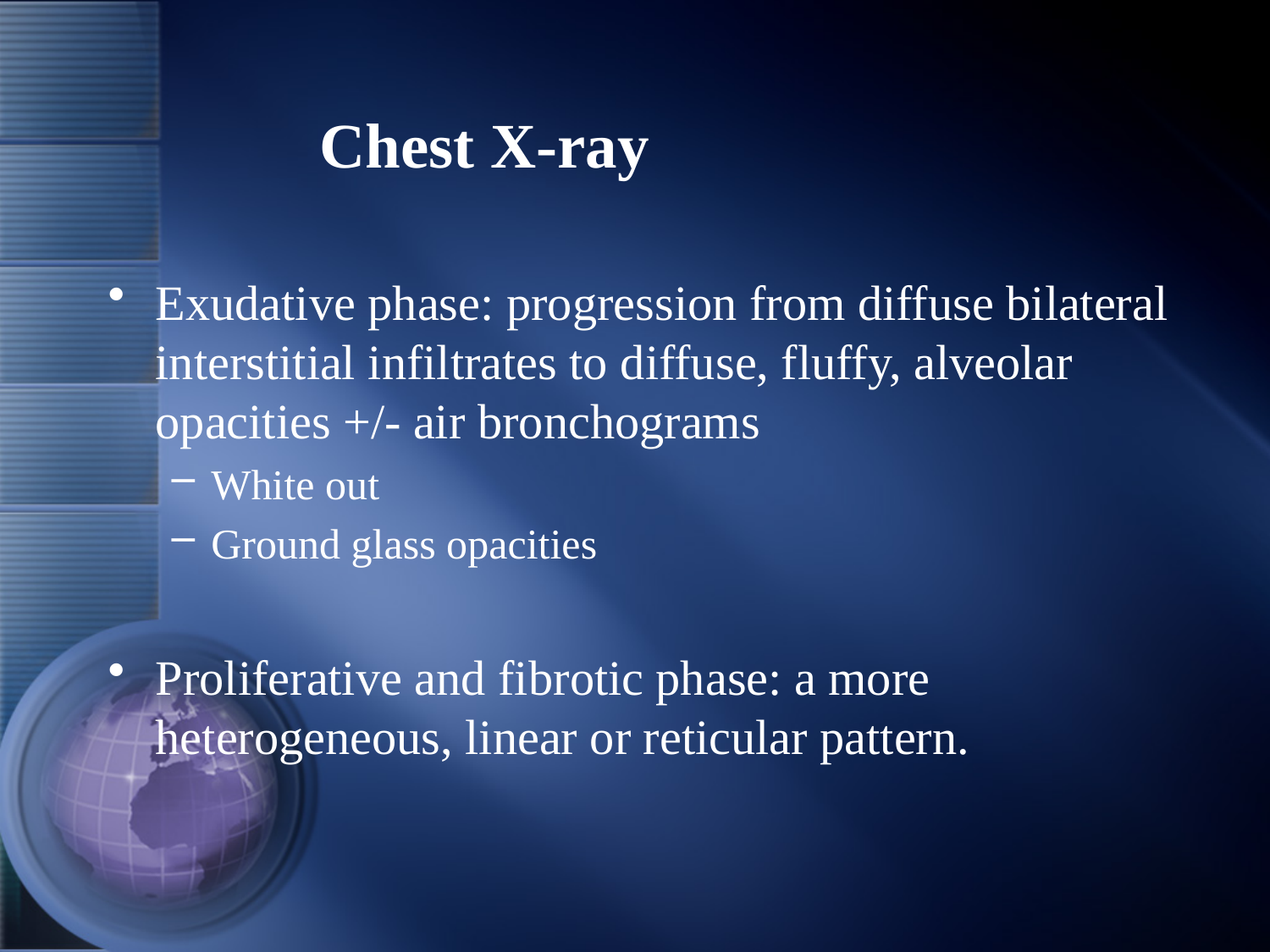

# Chest X-ray
Exudative phase: progression from diffuse bilateral interstitial infiltrates to diffuse, fluffy, alveolar opacities +/- air bronchograms
White out
Ground glass opacities

Proliferative and fibrotic phase: a more heterogeneous, linear or reticular pattern.